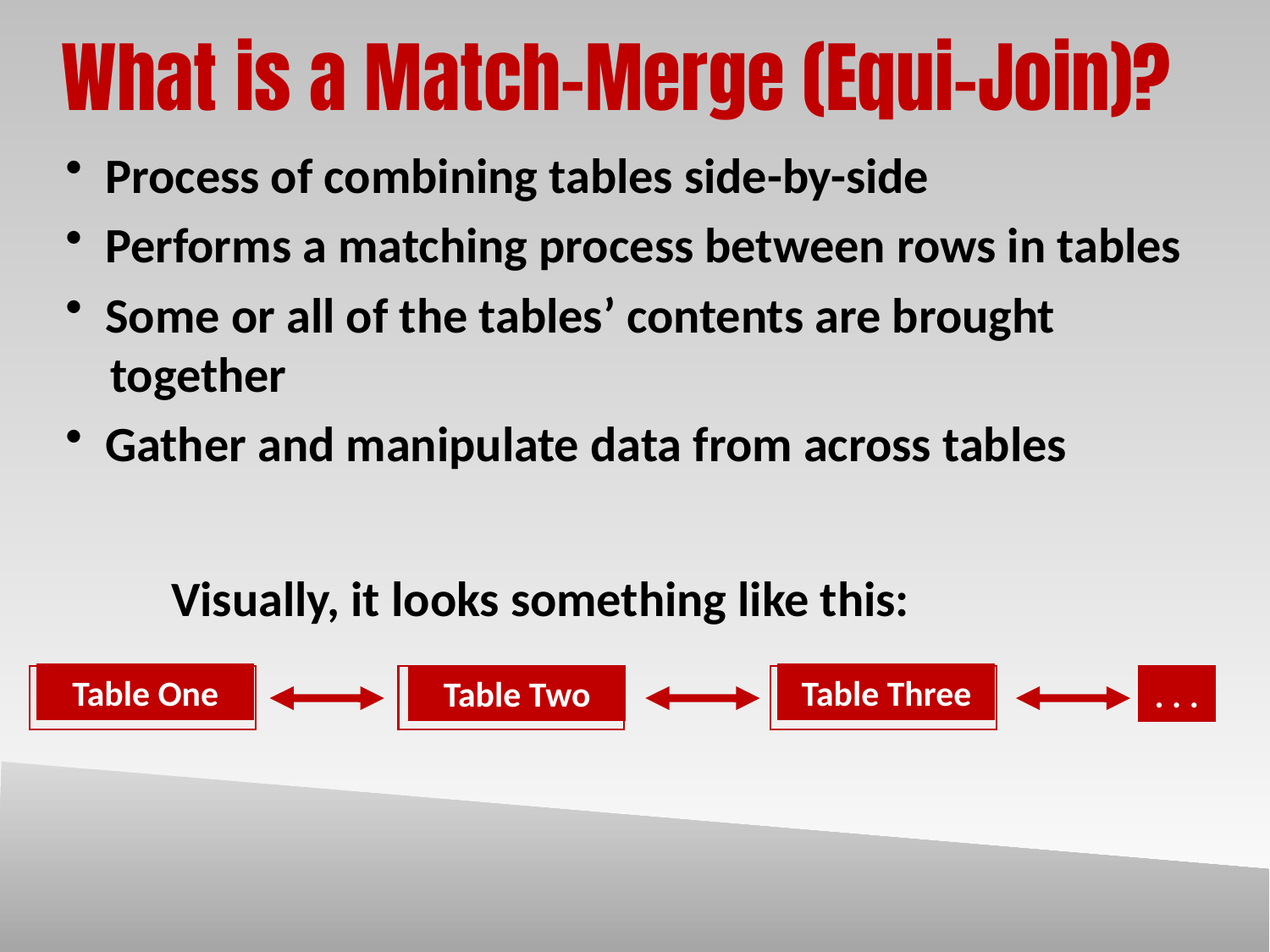

What is a Match-Merge (Equi-Join)?
  Process of combining tables side-by-side
  Performs a matching process between rows in tables
  Some or all of the tables’ contents are brought
    together
  Gather and manipulate data from across tables
Visually, it looks something like this:

Table One
Table Three
Table Two

. . .